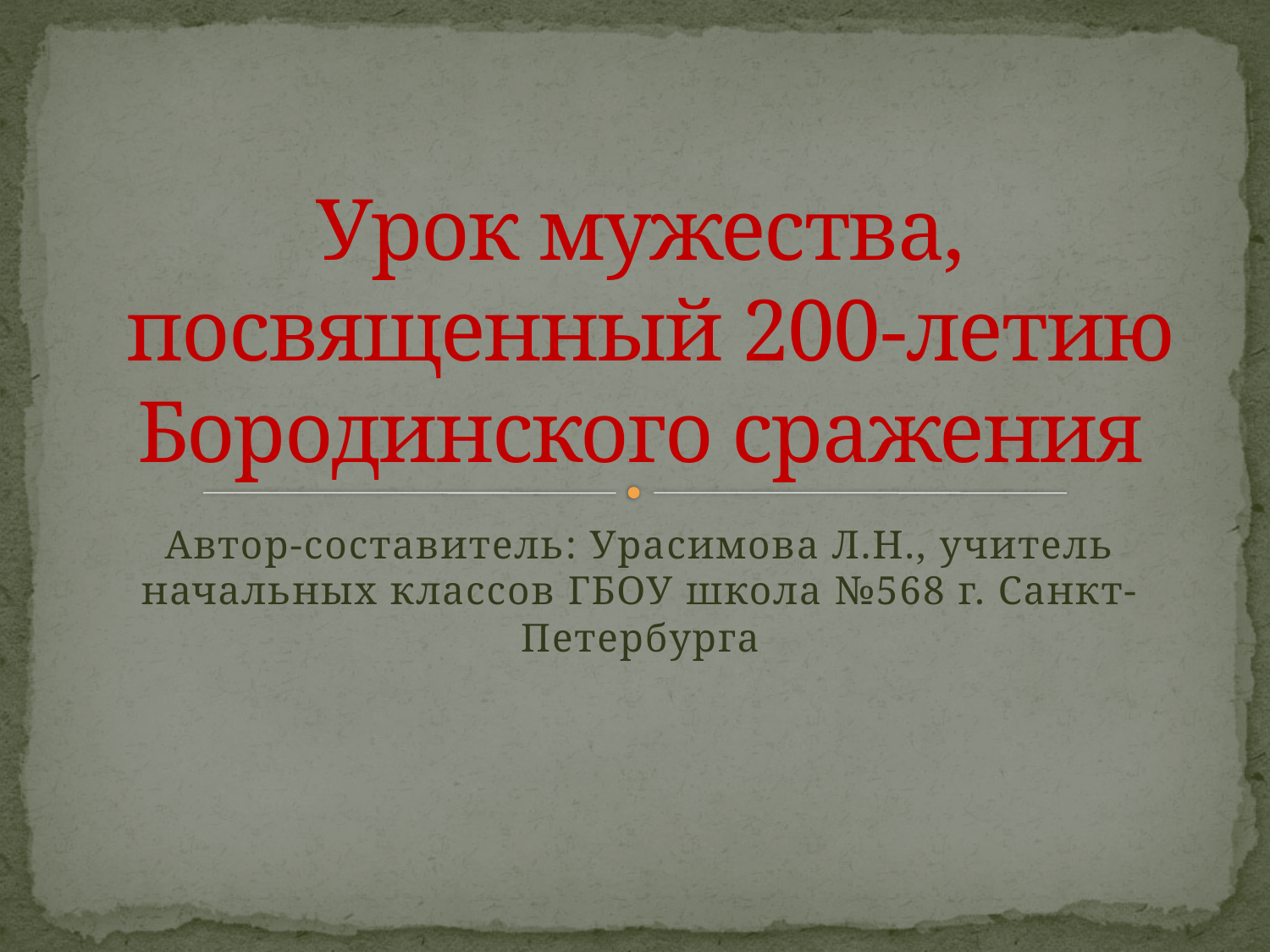

# Урок мужества, посвященный 200-летию Бородинского сражения
Автор-составитель: Урасимова Л.Н., учитель начальных классов ГБОУ школа №568 г. Санкт-Петербурга